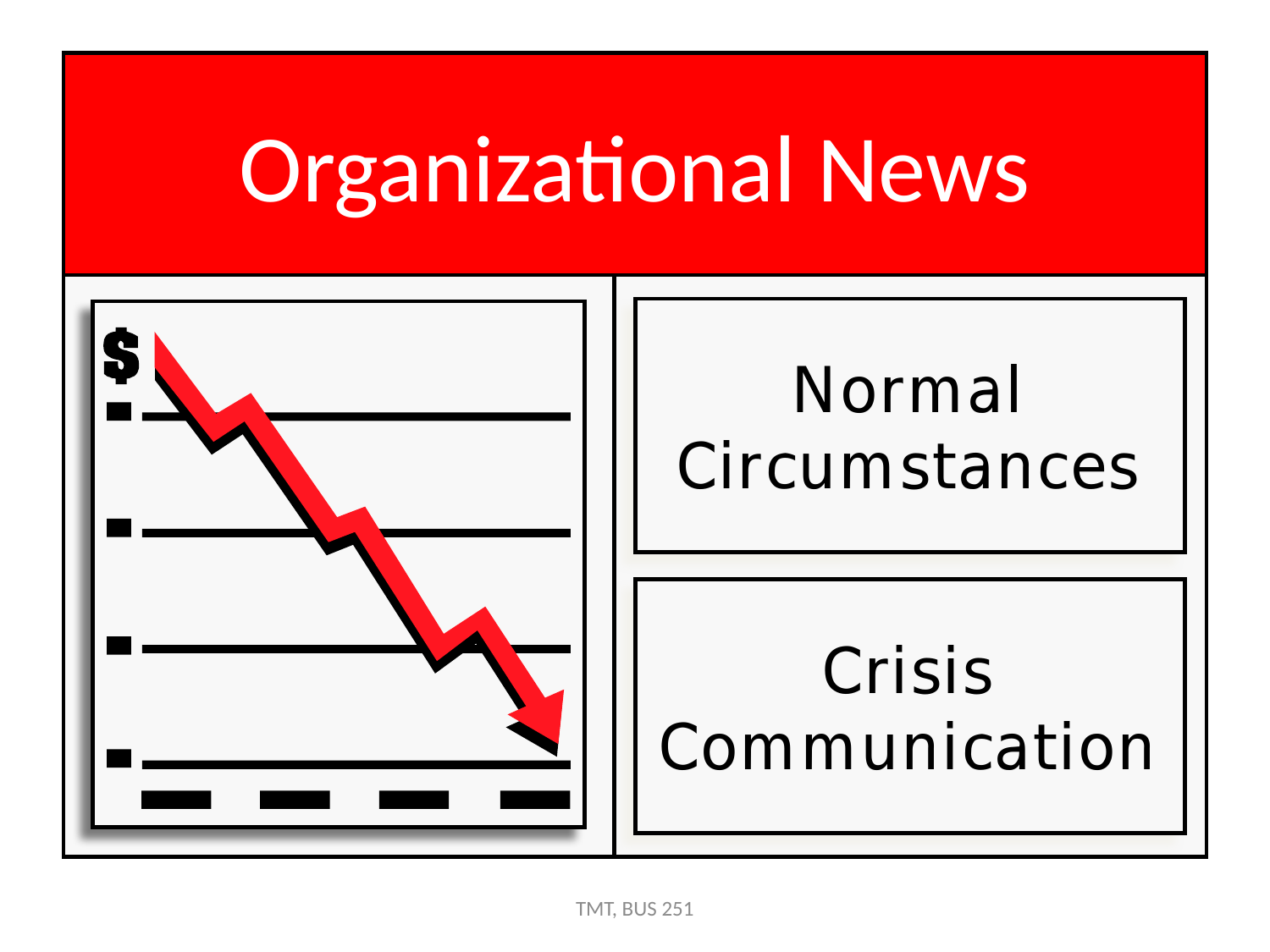

# Organizational News

Normal
Circumstances
Crisis
Communication

TMT, BUS 251